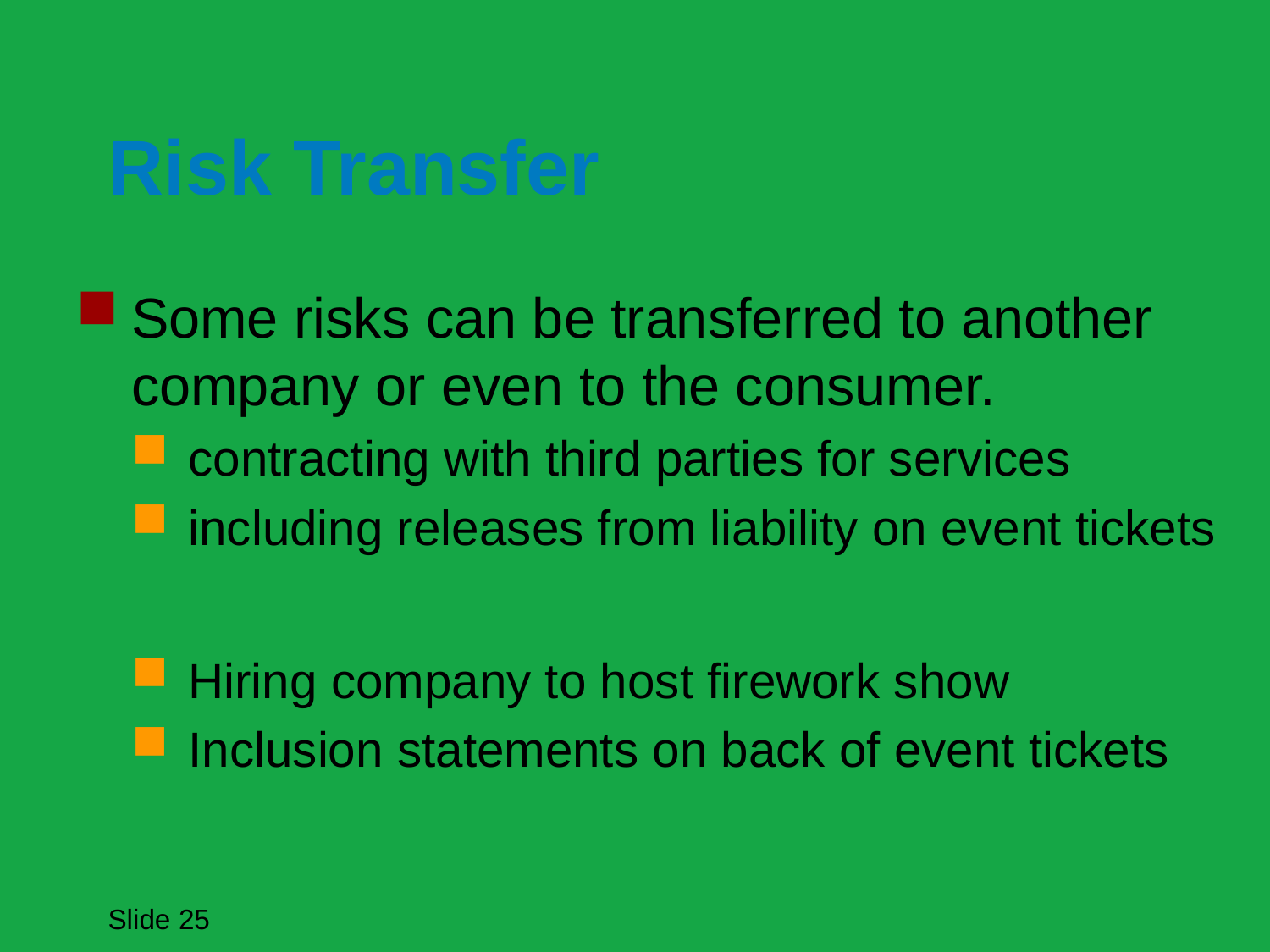

# Risk Transfer
Some risks can be transferred to another company or even to the consumer.
contracting with third parties for services
including releases from liability on event tickets

Hiring company to host firework show
Inclusion statements on back of event tickets
Slide 25